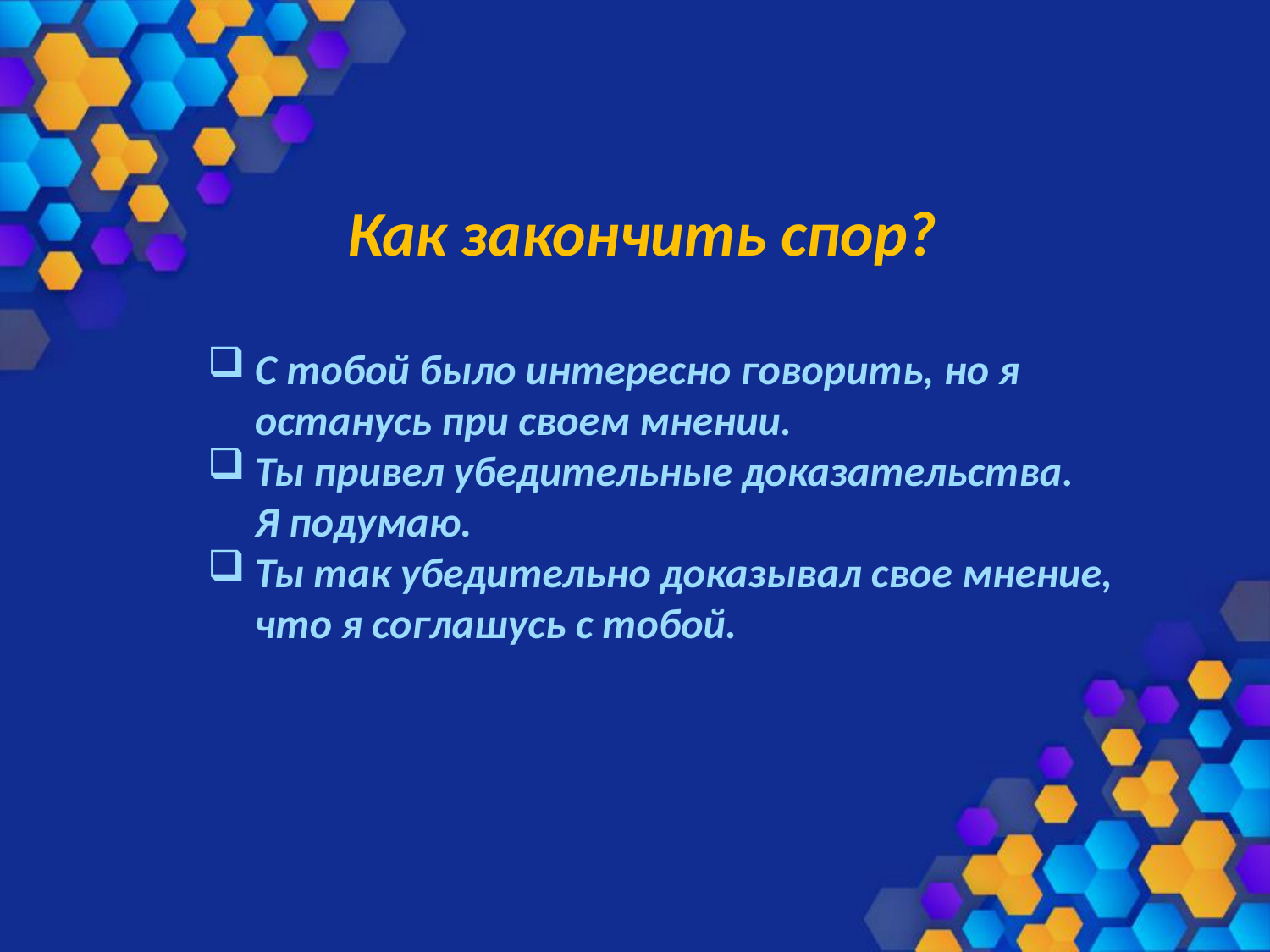

Как закончить спор?
С тобой было интересно говорить, но я останусь при своем мнении.
Ты привел убедительные доказательства.    Я подумаю.
Ты так убедительно доказывал свое мнение, что я соглашусь с тобой.